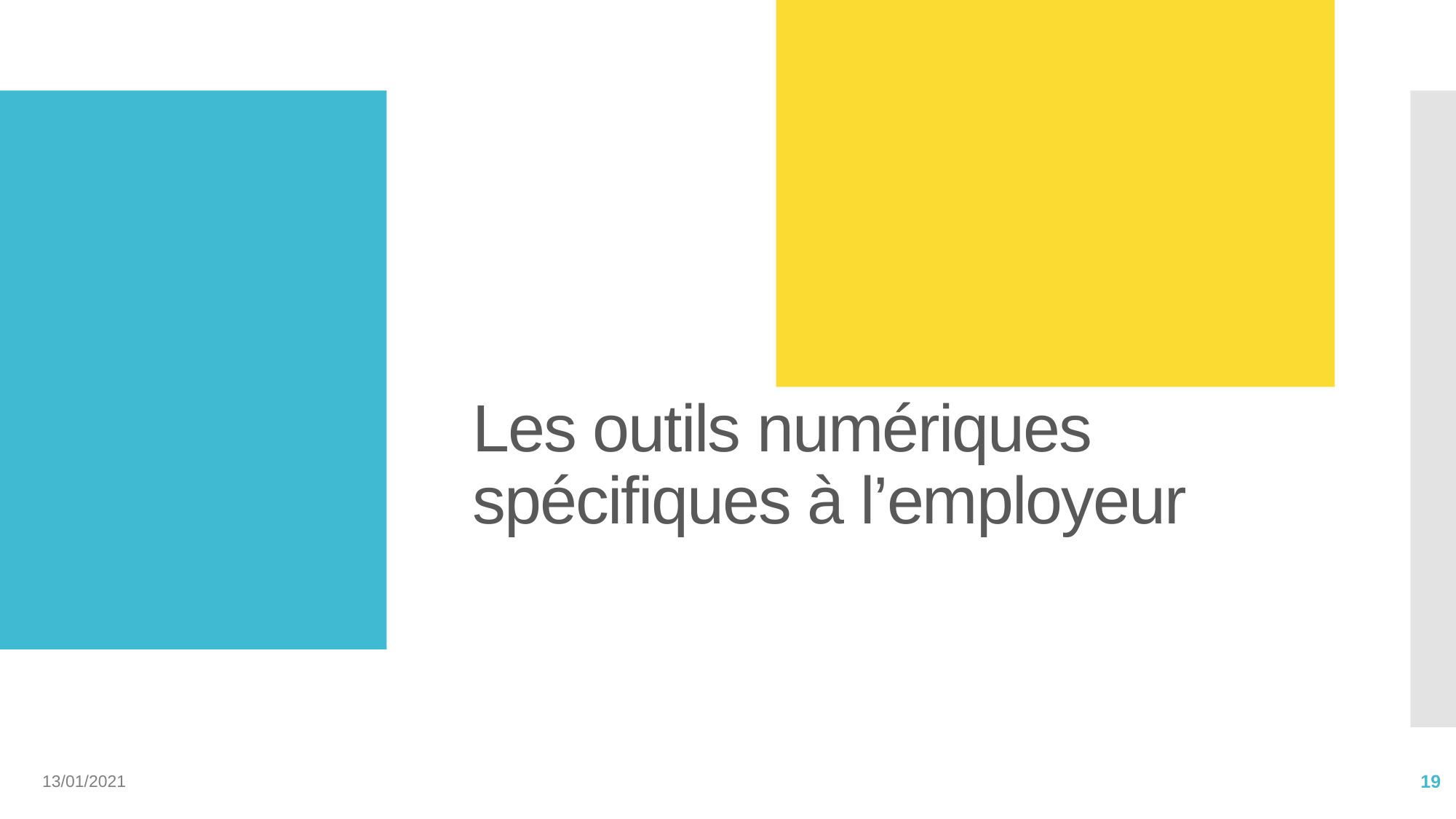

# Les outils numériques spécifiques à l’employeur

13/01/2021
19